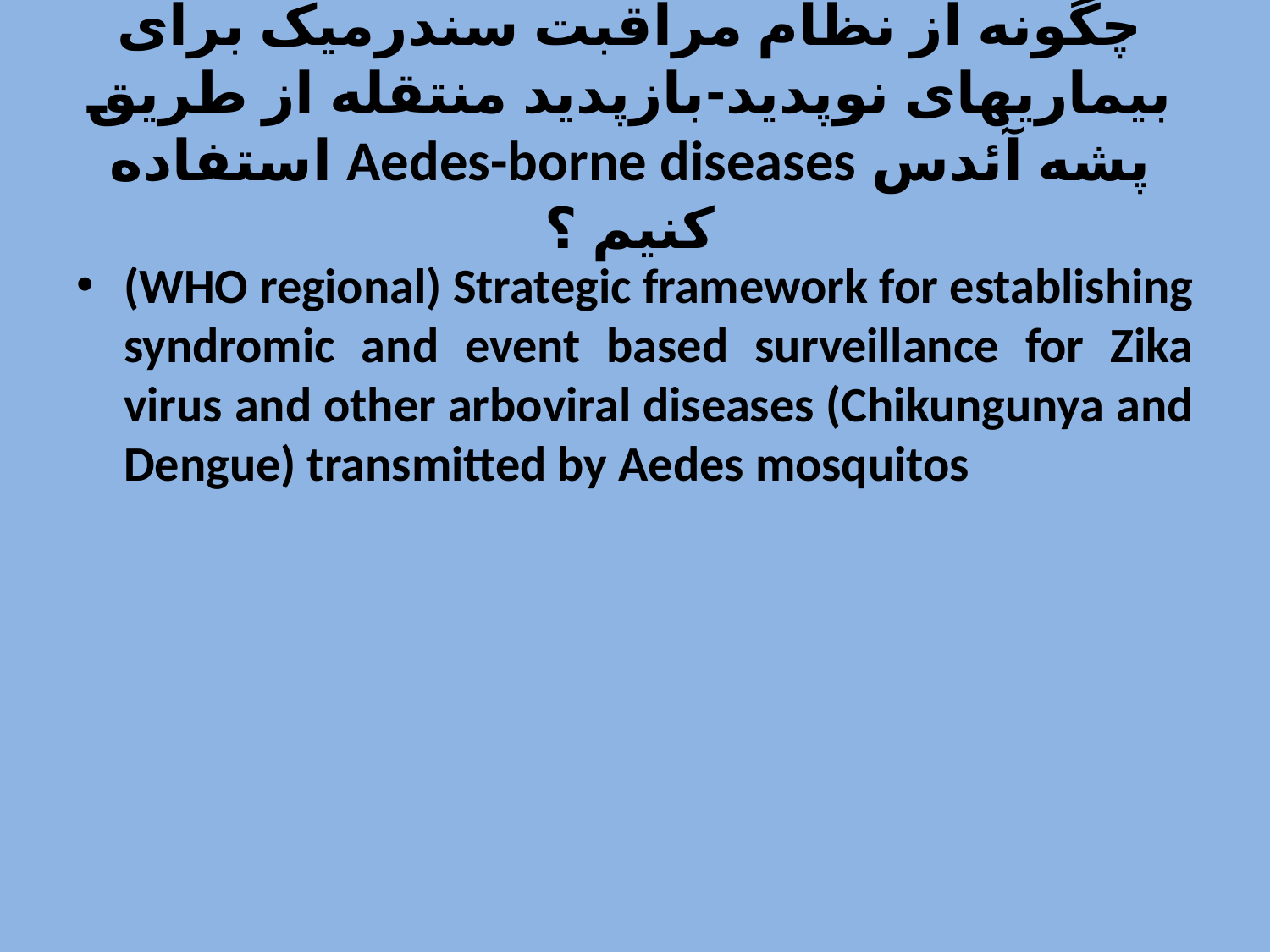

# چگونه از نظام مراقبت سندرمیک برای بیماریهای نوپدید-بازپدید منتقله از طریق پشه آئدس Aedes-borne diseases استفاده کنیم ؟
(WHO regional) Strategic framework for establishing syndromic and event based surveillance for Zika virus and other arboviral diseases (Chikungunya and Dengue) transmitted by Aedes mosquitos